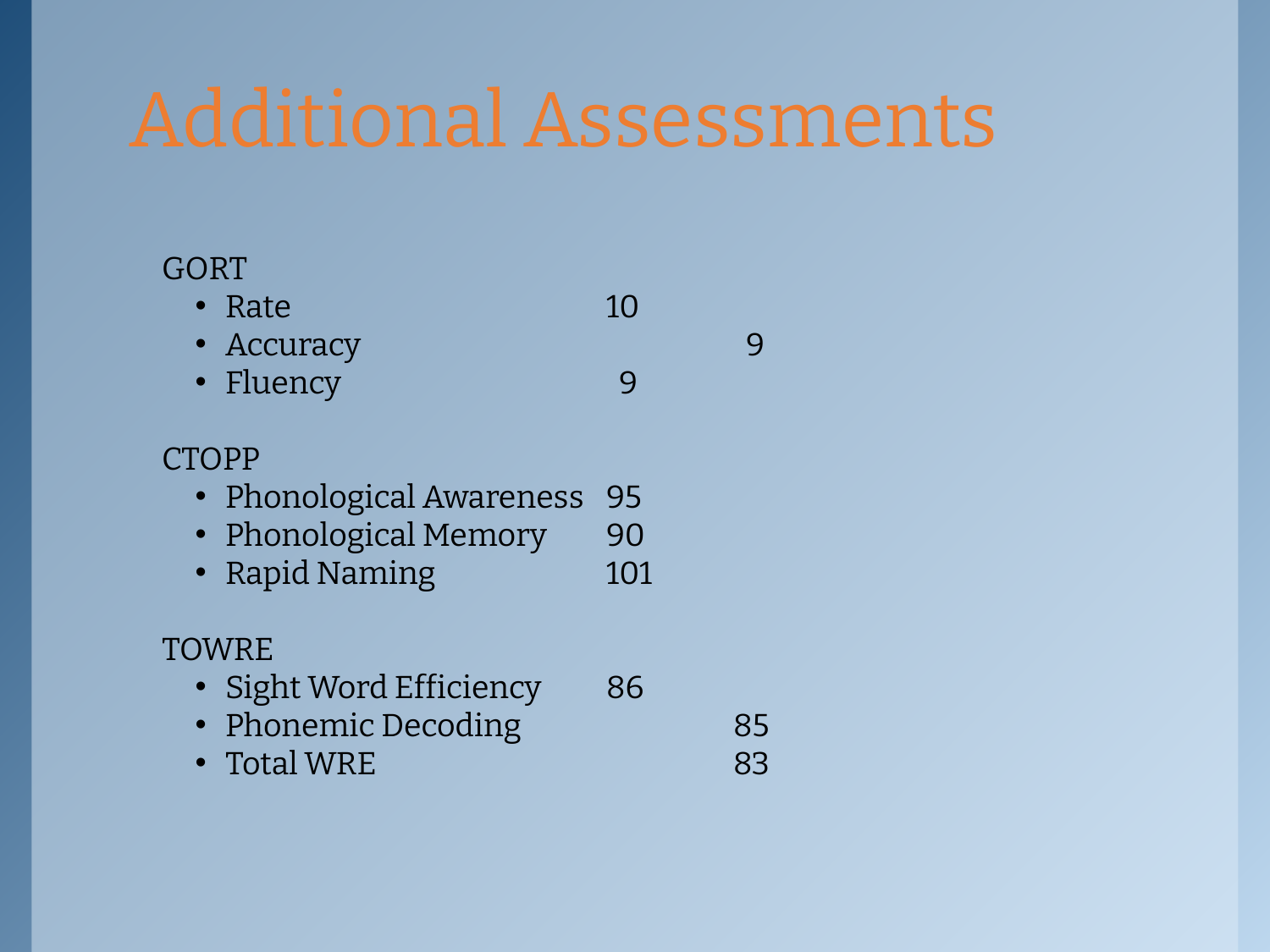

Additional Assessments
GORT
Rate   			10
Accuracy 			  9
Fluency			  9

CTOPP
Phonological Awareness	95
Phonological Memory	90
Rapid Naming		101

TOWRE
Sight Word Efficiency	86
Phonemic Decoding		85
Total WRE			83